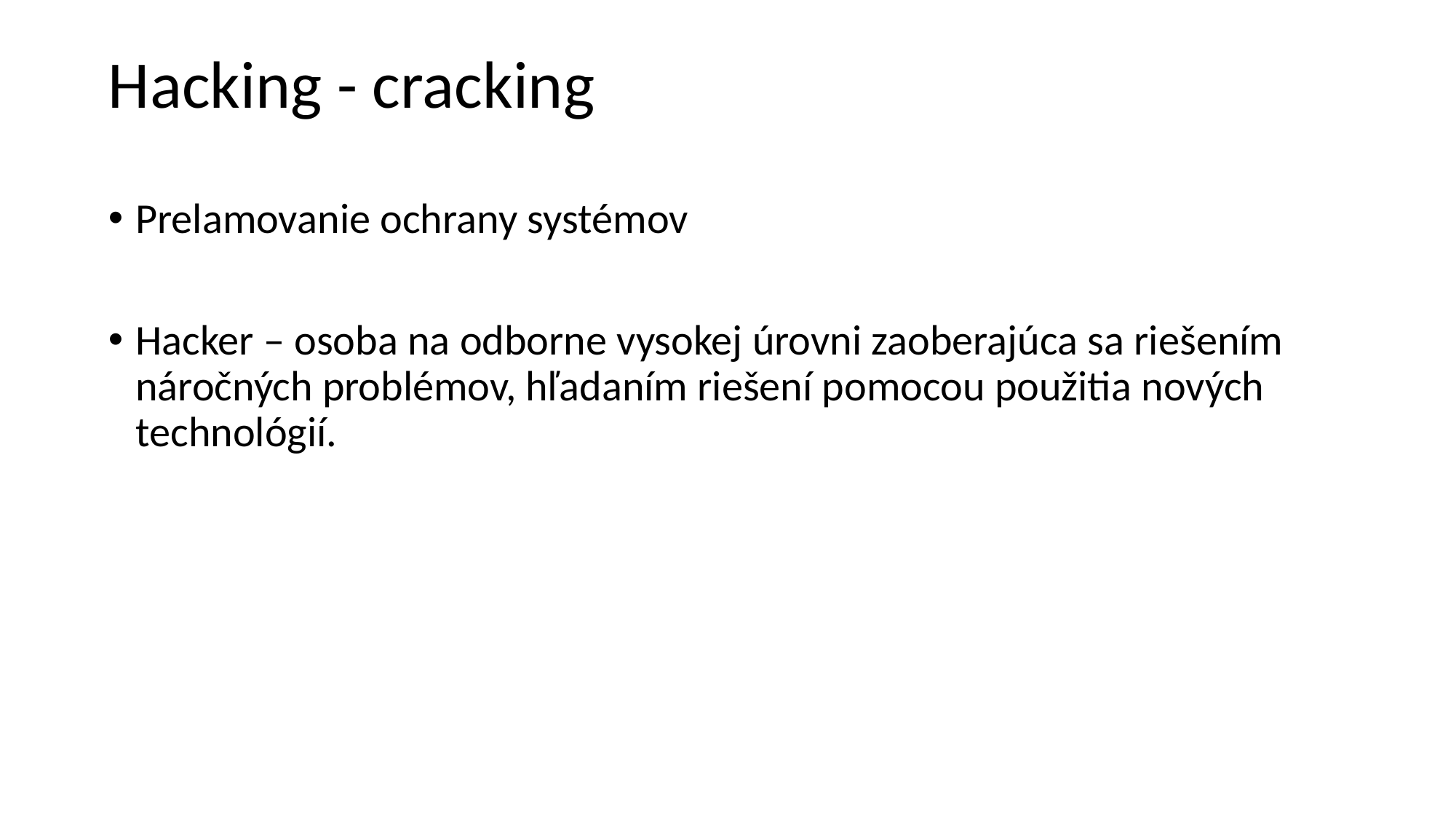

# Hacking - cracking
Prelamovanie ochrany systémov

Hacker – osoba na odborne vysokej úrovni zaoberajúca sa riešením náročných problémov, hľadaním riešení pomocou použitia nových technológií.